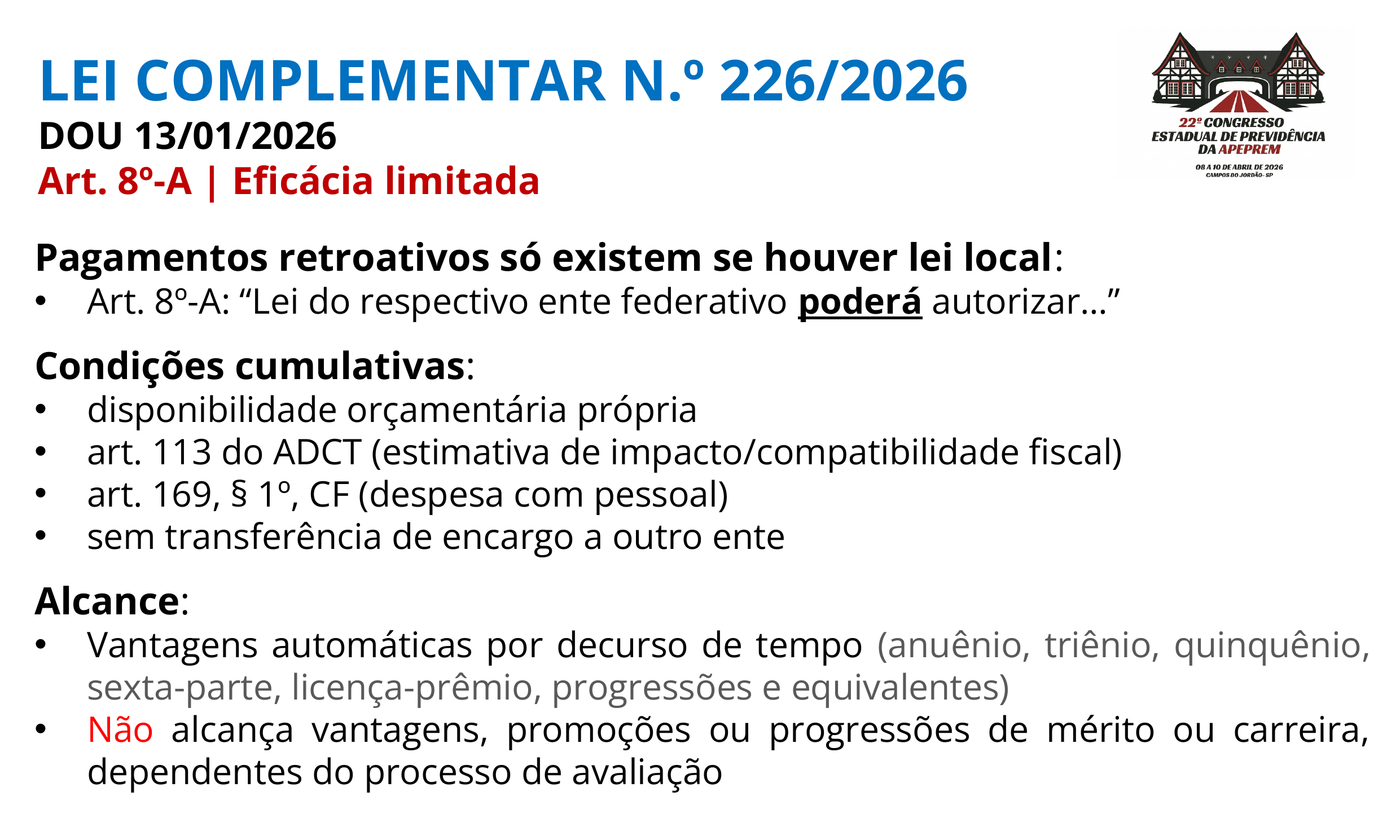

LEI COMPLEMENTAR N.º 226/2026
DOU 13/01/2026
Art. 8º-A | Eficácia limitada
Pagamentos retroativos só existem se houver lei local:
Art. 8º-A: “Lei do respectivo ente federativo poderá autorizar…”

Condições cumulativas:
disponibilidade orçamentária própria
art. 113 do ADCT (estimativa de impacto/compatibilidade fiscal)
art. 169, § 1º, CF (despesa com pessoal)
sem transferência de encargo a outro ente

Alcance:
Vantagens automáticas por decurso de tempo (anuênio, triênio, quinquênio, sexta-parte, licença-prêmio, progressões e equivalentes)
Não alcança vantagens, promoções ou progressões de mérito ou carreira, dependentes do processo de avaliação